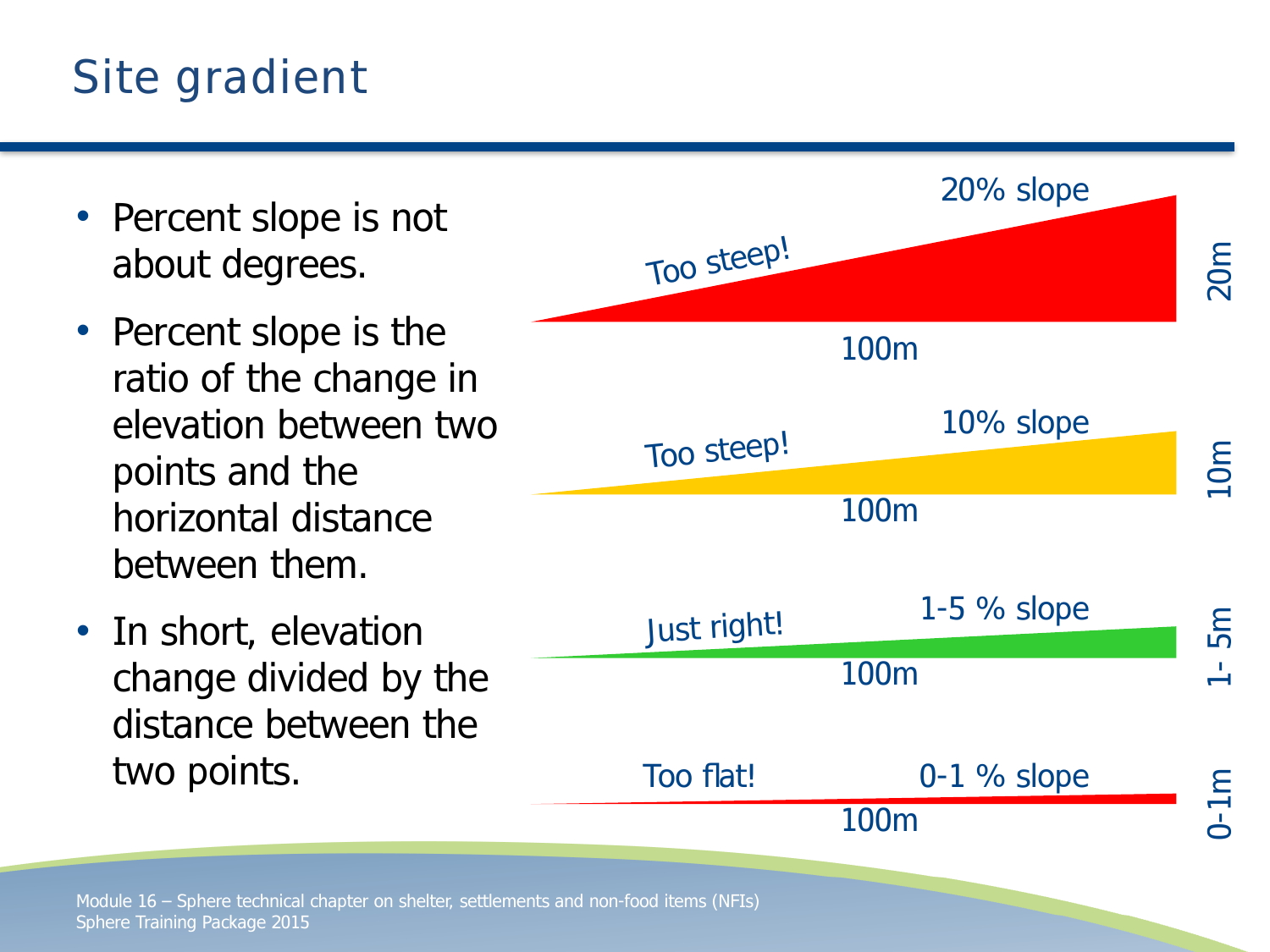

# Site gradient
20% slope

Too steep!
20m
100m
Percent slope is not about degrees.
Percent slope is the ratio of the change in elevation between two points and the horizontal distance between them.
In short, elevation change divided by the distance between the two points.
10% slope
Too steep!

10m
100m
1-5 % slope
Just right!
1- 5m

100m
0-1 % slope
Too flat!
0-1m

100m
Module 16 – Sphere technical chapter on shelter, settlements and non-food items (NFIs)
Sphere Training Package 2015